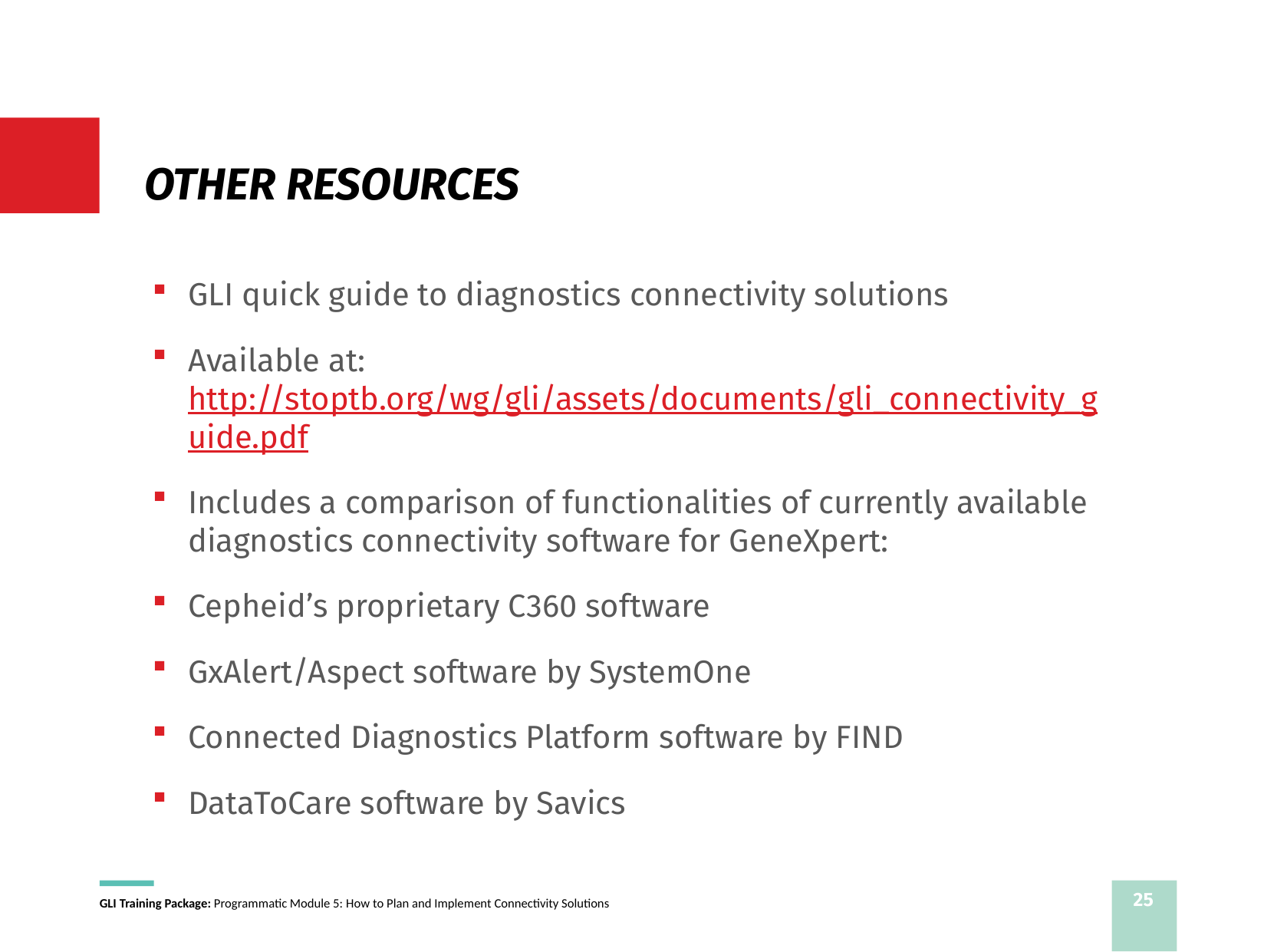

# OTHER RESOURCES
GLI quick guide to diagnostics connectivity solutions
Available at: http://stoptb.org/wg/gli/assets/documents/gli_connectivity_guide.pdf
Includes a comparison of functionalities of currently available diagnostics connectivity software for GeneXpert:
Cepheid’s proprietary C360 software
GxAlert/Aspect software by SystemOne
Connected Diagnostics Platform software by FIND
DataToCare software by Savics